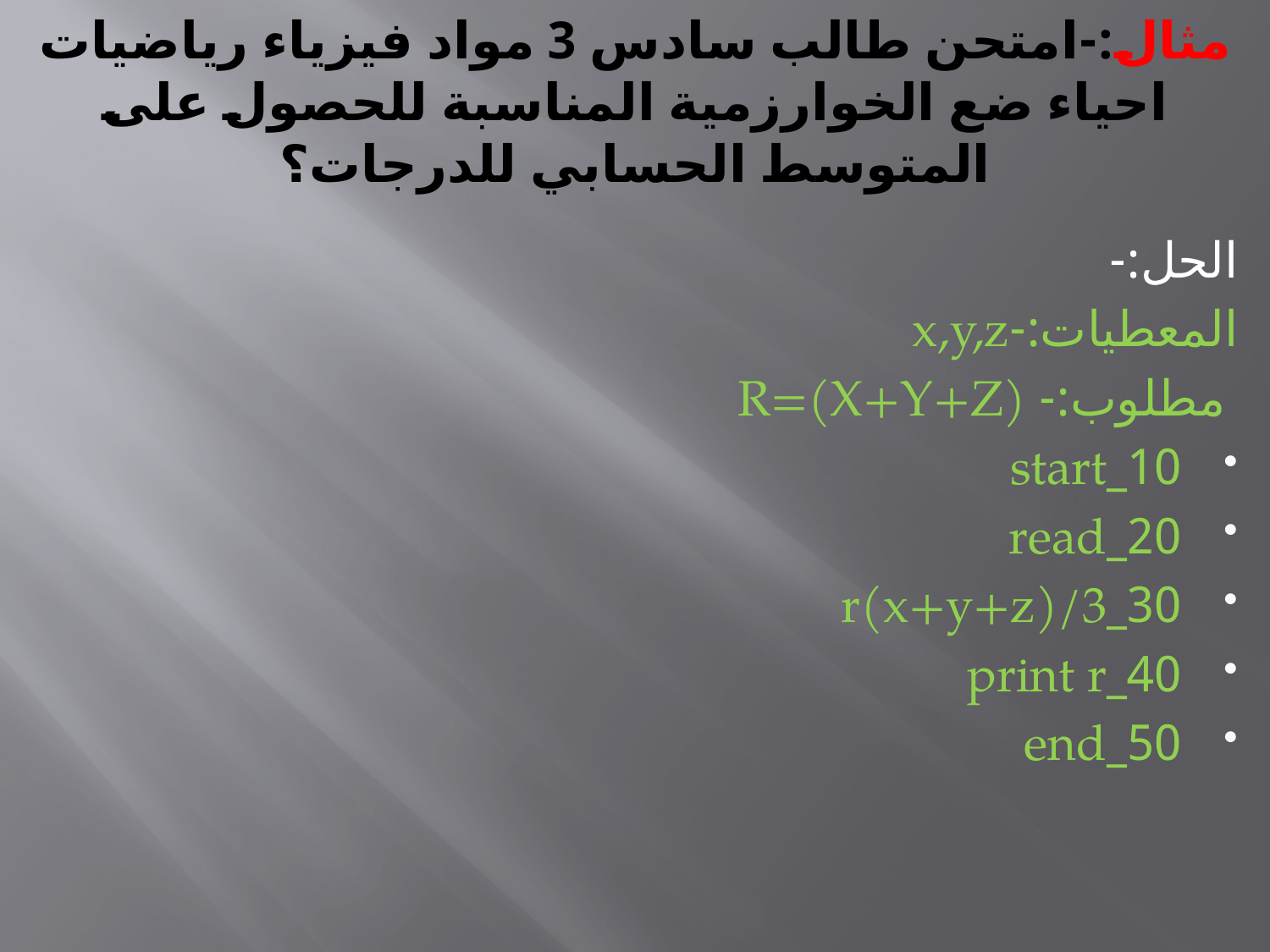

# مثال:-امتحن طالب سادس 3 مواد فيزياء رياضيات احياء ضع الخوارزمية المناسبة للحصول على المتوسط الحسابي للدرجات؟
الحل:-
المعطيات:-x,y,z
 مطلوب:- R=(X+Y+Z)
10_start
20_read
30_r(x+y+z)/3
40_print r
50_end